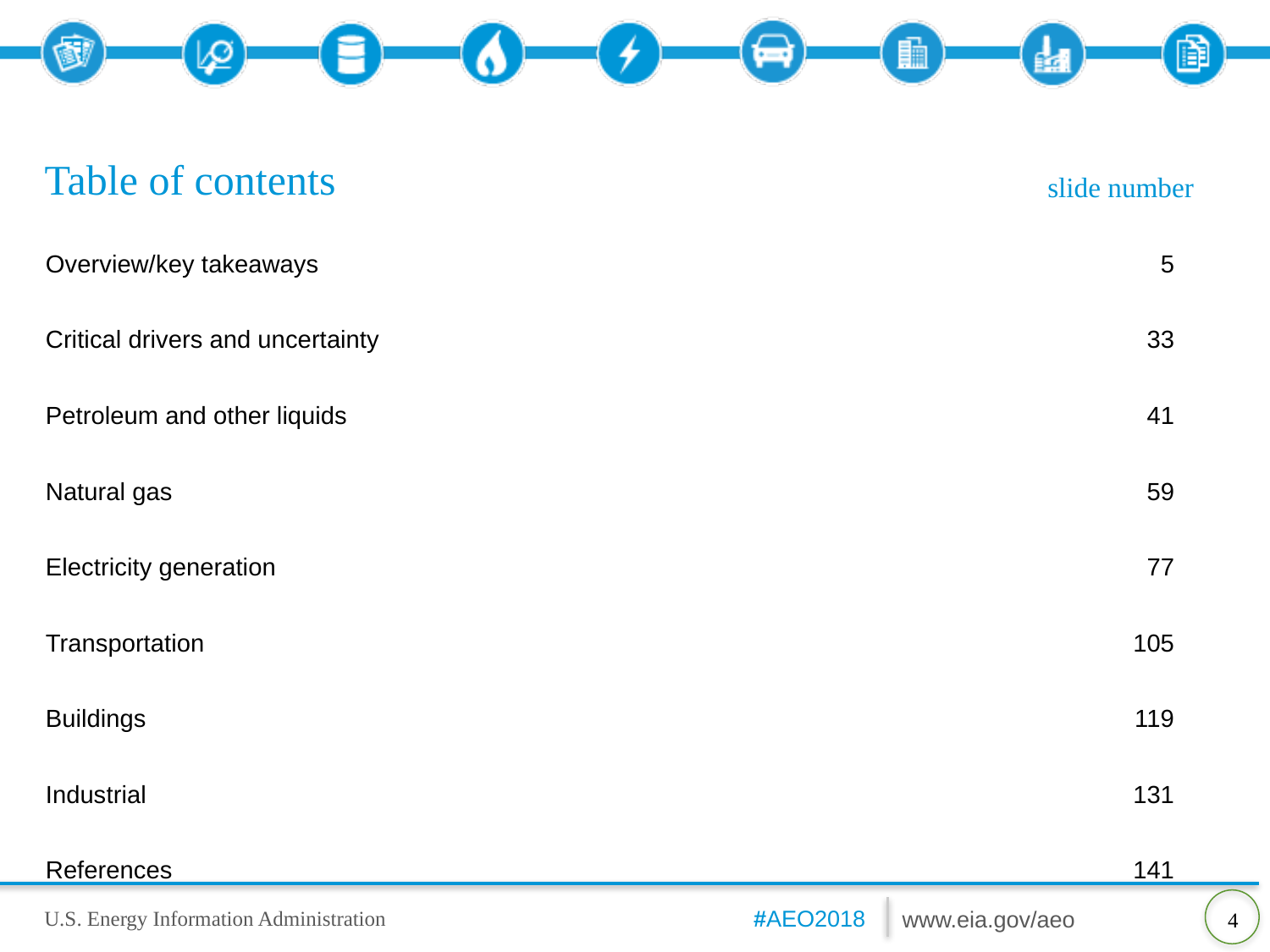

# Table of contents
slide number
5
33
41
59
77
105
119
131
141

Overview/key takeaways
Critical drivers and uncertainty
Petroleum and other liquids
Natural gas
Electricity generation
Transportation
Buildings
Industrial
References

4